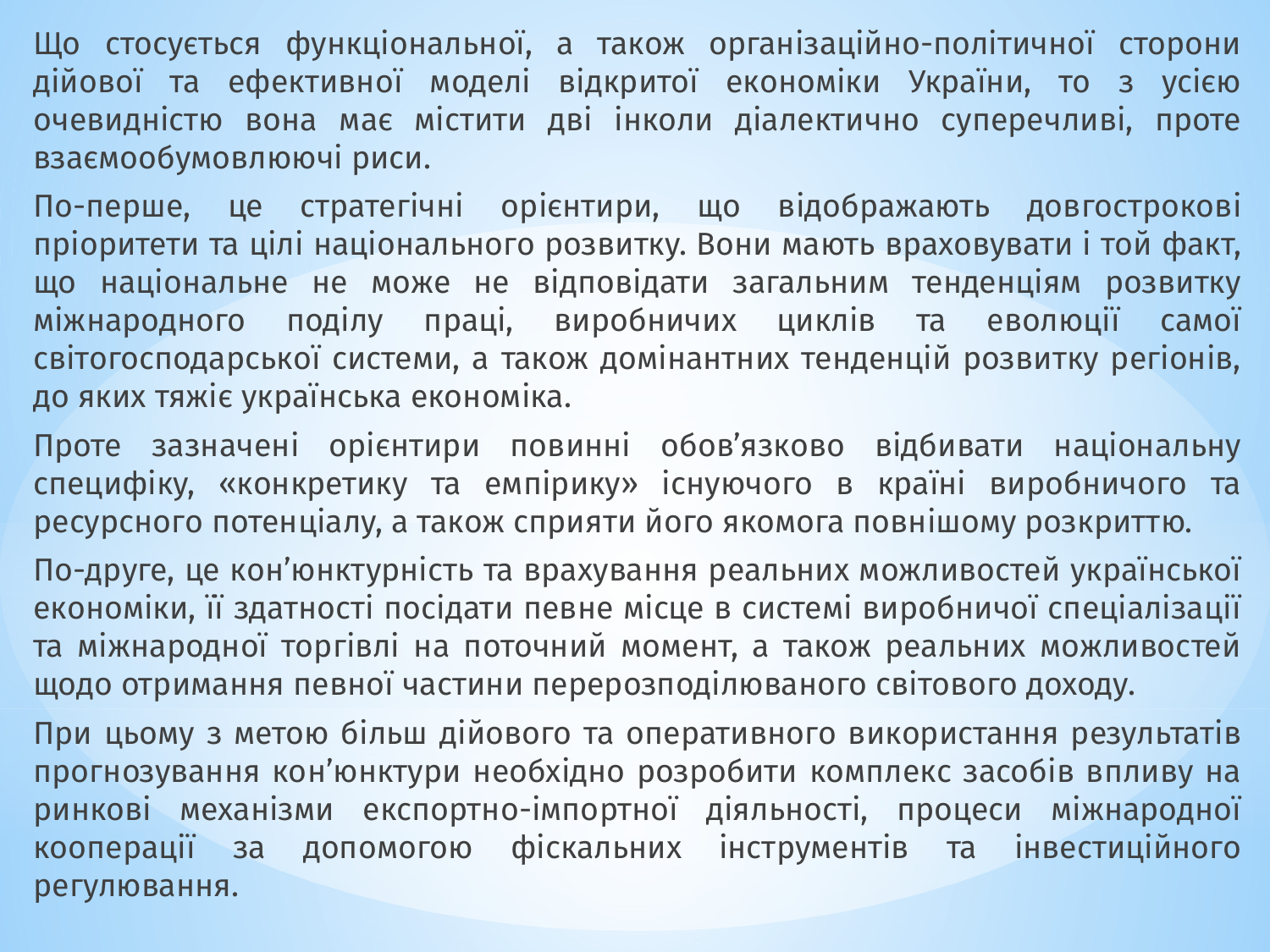

Що стосується функціональної, а також організаційно-політичної сторони дійової та ефективної моделі відкритої економіки України, то з усією очевидністю вона має містити дві інколи діалектично суперечливі, проте взаємообумовлюючі риси.
По-перше, це стратегічні орієнтири, що відображають довгострокові пріоритети та цілі національного розвитку. Вони мають враховувати і той факт, що національне не може не відповідати загальним тенденціям розвитку міжнародного поділу праці, виробничих циклів та еволюції самої світогосподарської системи, а також домінантних тенденцій розвитку регіонів, до яких тяжіє українська економіка.
Проте зазначені орієнтири повинні обов’язково відбивати національну специфіку, «конкретику та емпірику» існуючого в країні виробничого та ресурсного потенціалу, а також сприяти його якомога повнішому розкриттю.
По-друге, це кон’юнктурність та врахування реальних можливостей української економіки, її здатності посідати певне місце в системі виробничої спеціалізації та міжнародної торгівлі на поточний момент, а також реальних можливостей щодо отримання певної частини перерозподілюваного світового доходу.
При цьому з метою більш дійового та оперативного використання результатів прогнозування кон’юнктури необхідно розробити комплекс засобів впливу на ринкові механізми експортно-імпортної діяльності, процеси міжнародної кооперації за допомогою фіскальних інструментів та інвестиційного регулювання.